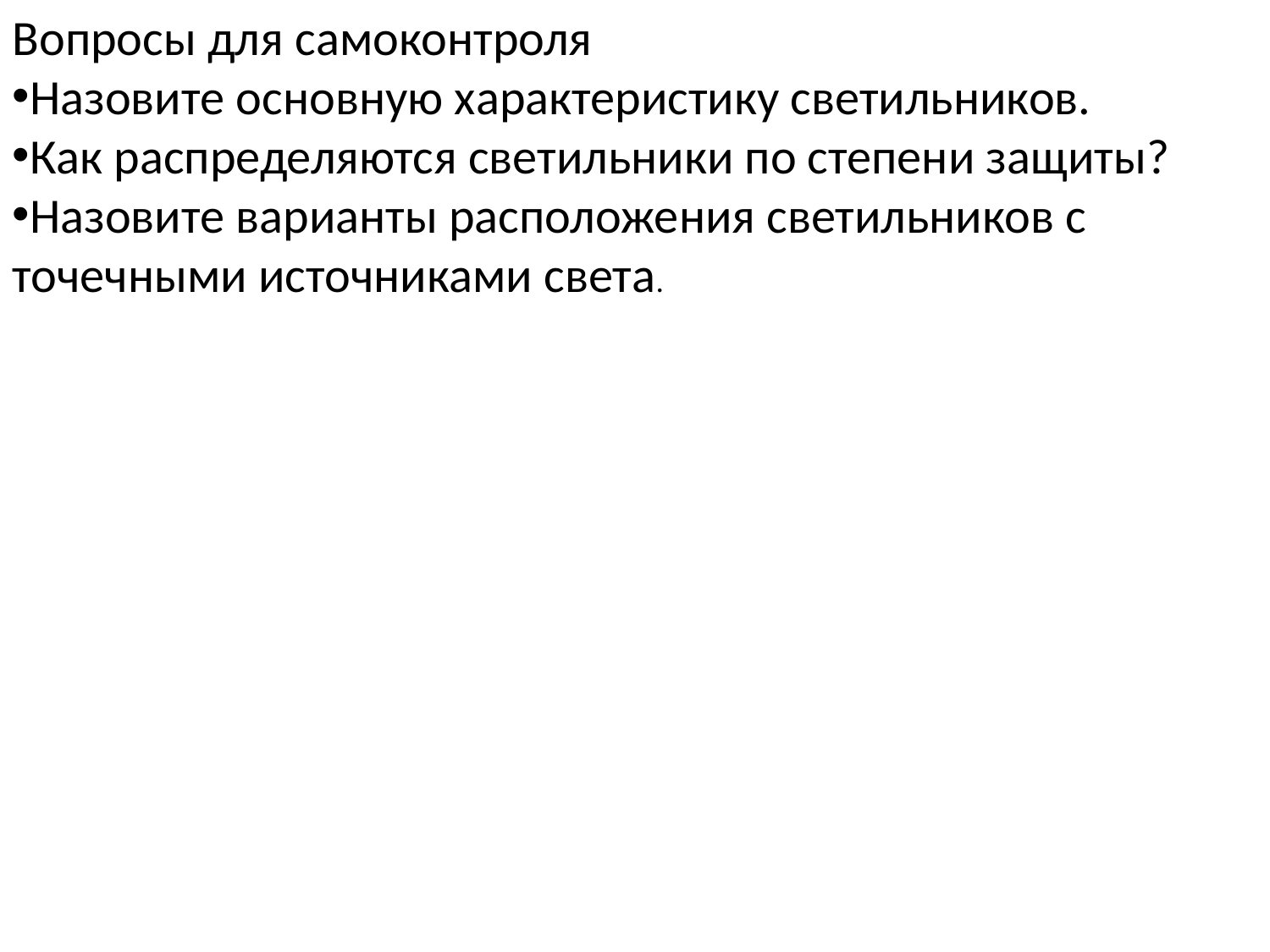

Вопросы для самоконтроля
Назовите основную характеристику светильников.
Как распределяются светильники по степени защиты?
Назовите варианты расположения светильников с точечными источниками света.